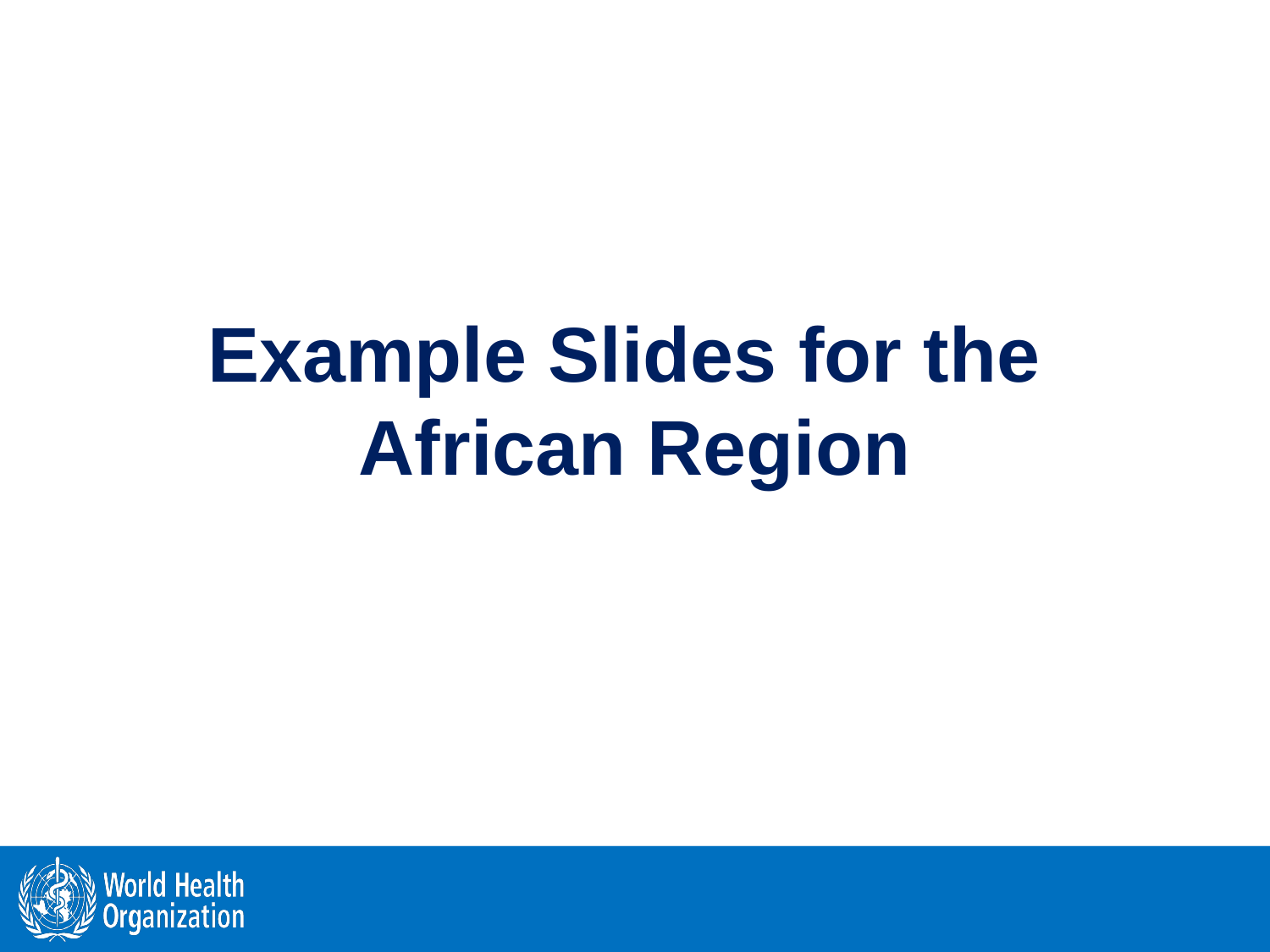

# Example Slides for the African Region